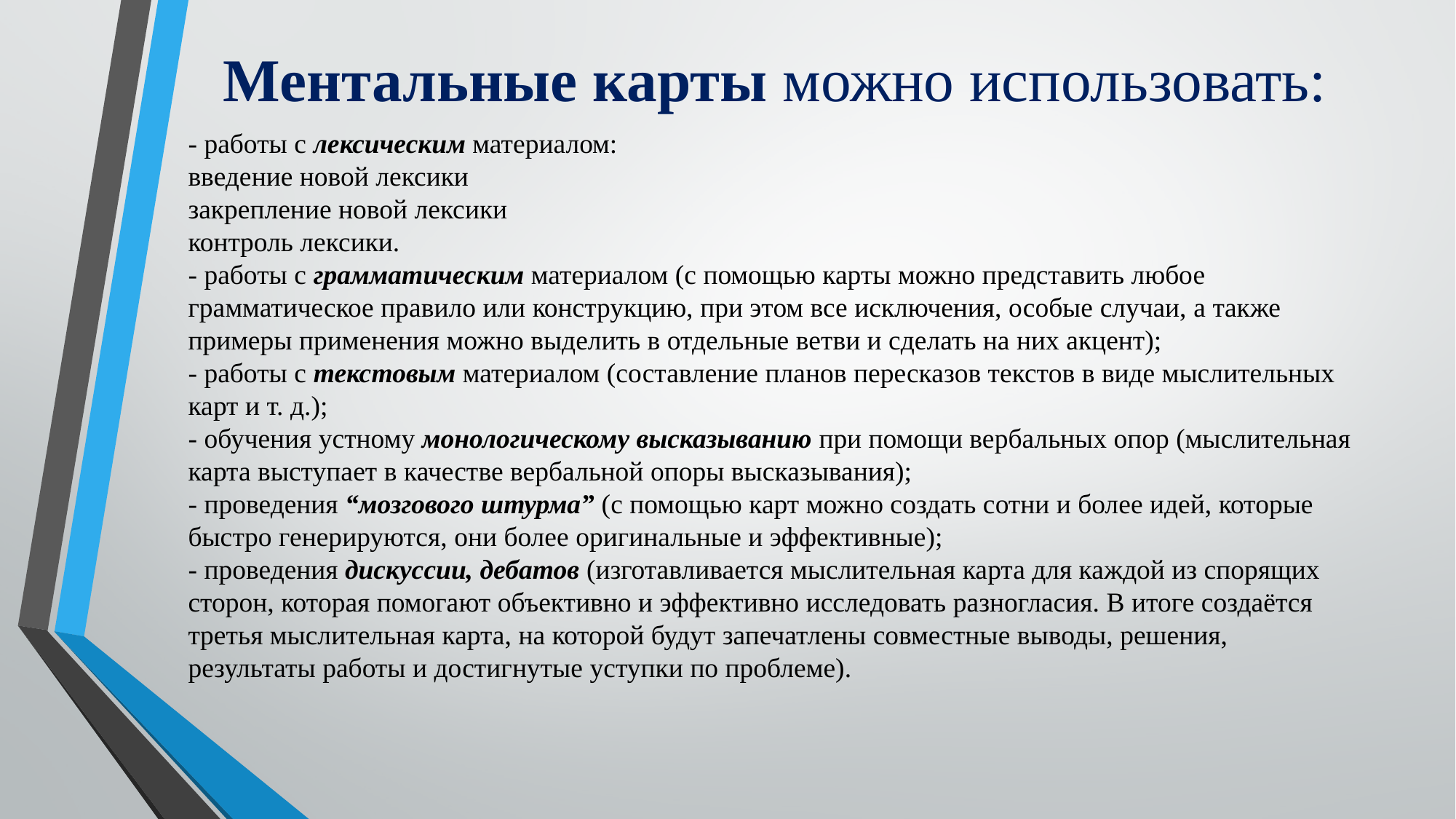

# Ментальные карты можно использовать:
- работы с лексическим материалом:
введение новой лексики
закрепление новой лексики
контроль лексики.
- работы с грамматическим материалом (с помощью карты можно представить любое грамматическое правило или конструкцию, при этом все исключения, особые случаи, а также примеры применения можно выделить в отдельные ветви и сделать на них акцент);
- работы с текстовым материалом (составление планов пересказов текстов в виде мыслительных карт и т. д.);
- обучения устному монологическому высказыванию при помощи вербальных опор (мыслительная карта выступает в качестве вербальной опоры высказывания);
- проведения “мозгового штурма” (с помощью карт можно создать сотни и более идей, которые быстро генерируются, они более оригинальные и эффективные);
- проведения дискуссии, дебатов (изготавливается мыслительная карта для каждой из спорящих сторон, которая помогают объективно и эффективно исследовать разногласия. В итоге создаётся третья мыслительная карта, на которой будут запечатлены совместные выводы, решения, результаты работы и достигнутые уступки по проблеме).